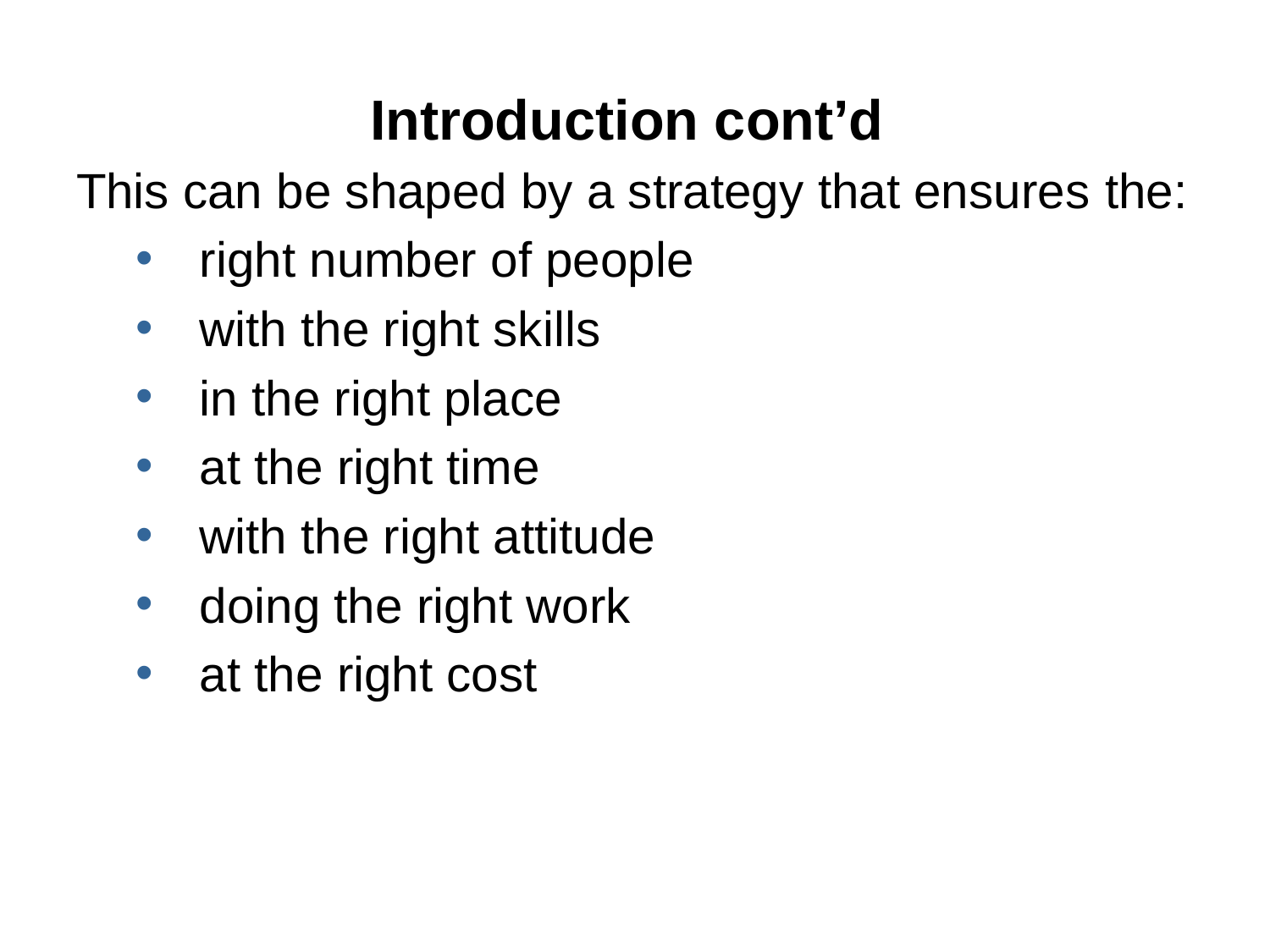

# Introduction cont’d
This can be shaped by a strategy that ensures the:
right number of people
with the right skills
in the right place
at the right time
with the right attitude
doing the right work
at the right cost